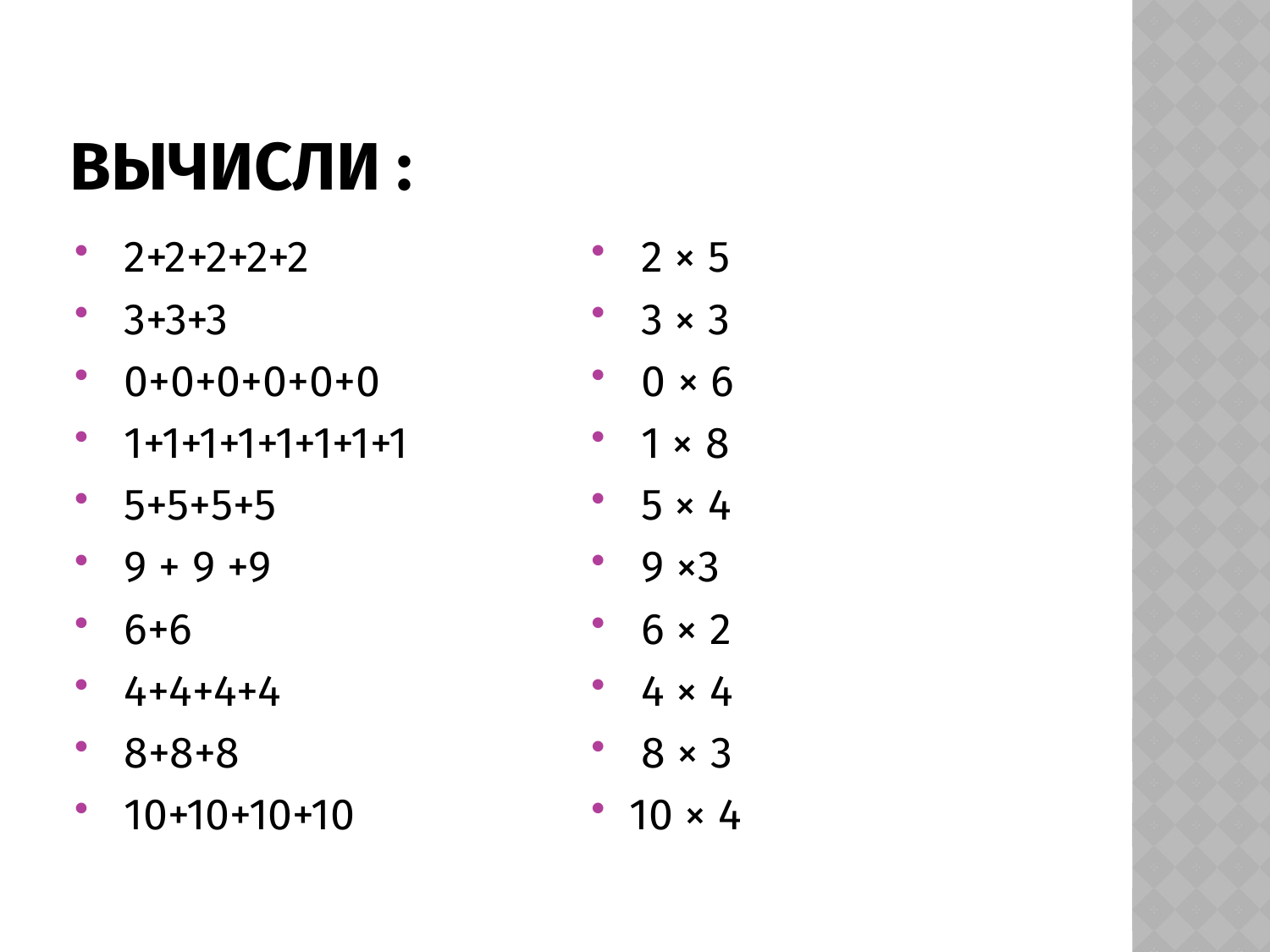

# Вычисли :
 2+2+2+2+2
 3+3+3
 0+0+0+0+0+0
 1+1+1+1+1+1+1+1
 5+5+5+5
 9 + 9 +9
 6+6
 4+4+4+4
 8+8+8
 10+10+10+10

 2 × 5
 3 × 3
 0 × 6
 1 × 8
 5 × 4
 9 ×3
 6 × 2
 4 × 4
 8 × 3
10 × 4